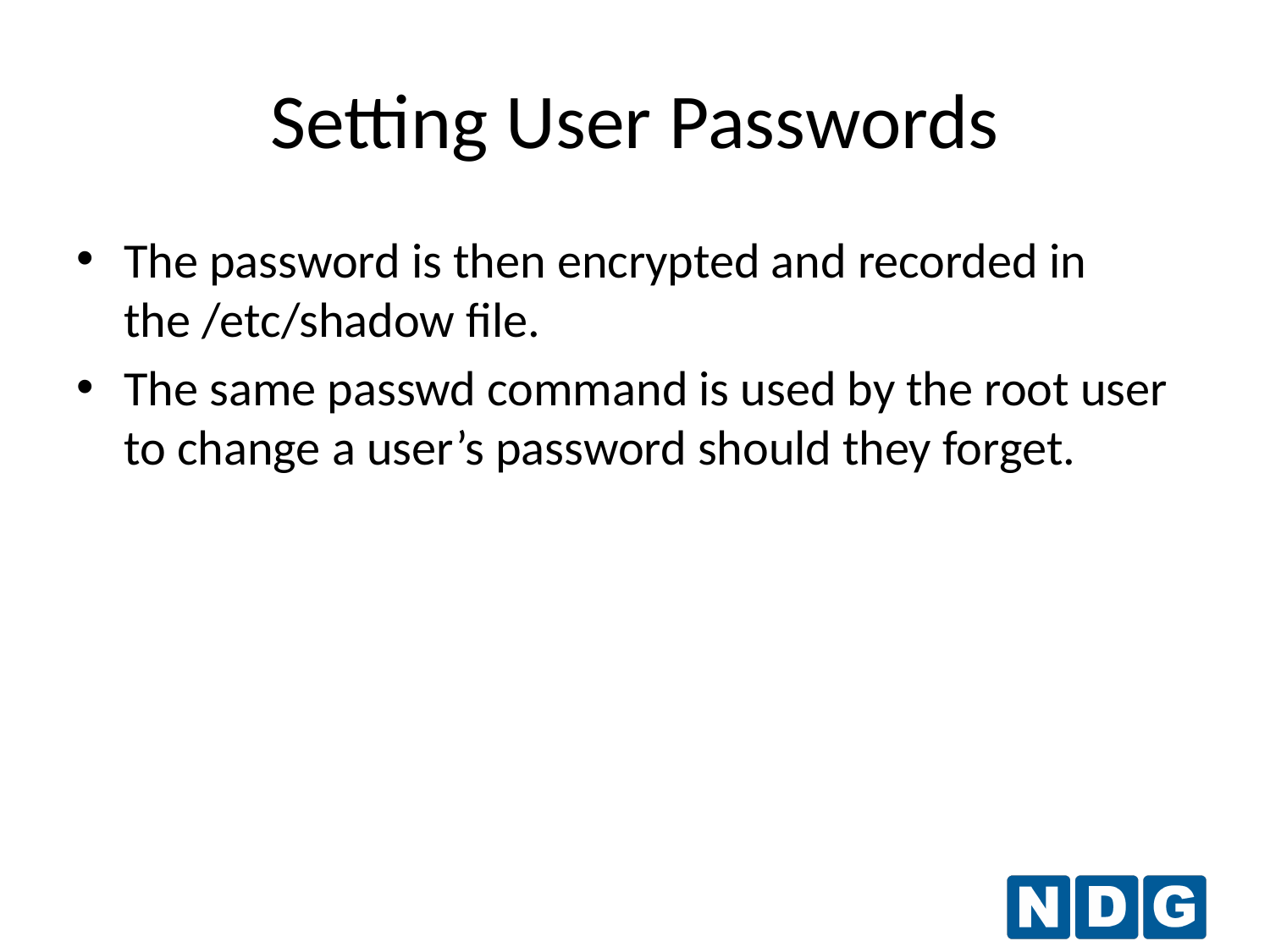

# Setting User Passwords
The password is then encrypted and recorded in the /etc/shadow file.
The same passwd command is used by the root user to change a user’s password should they forget.